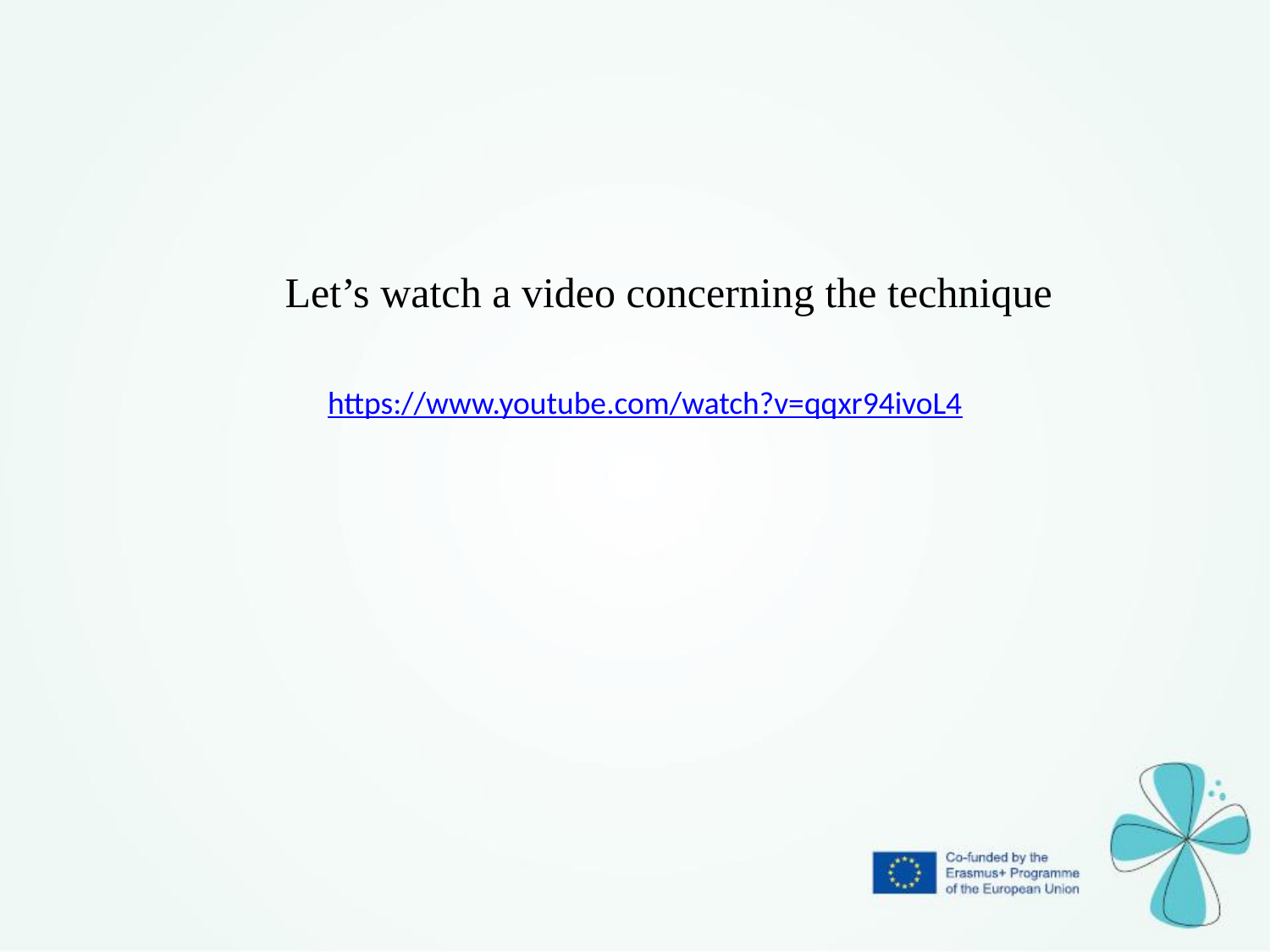

Let’s watch a video concerning the technique
https://www.youtube.com/watch?v=qqxr94ivoL4